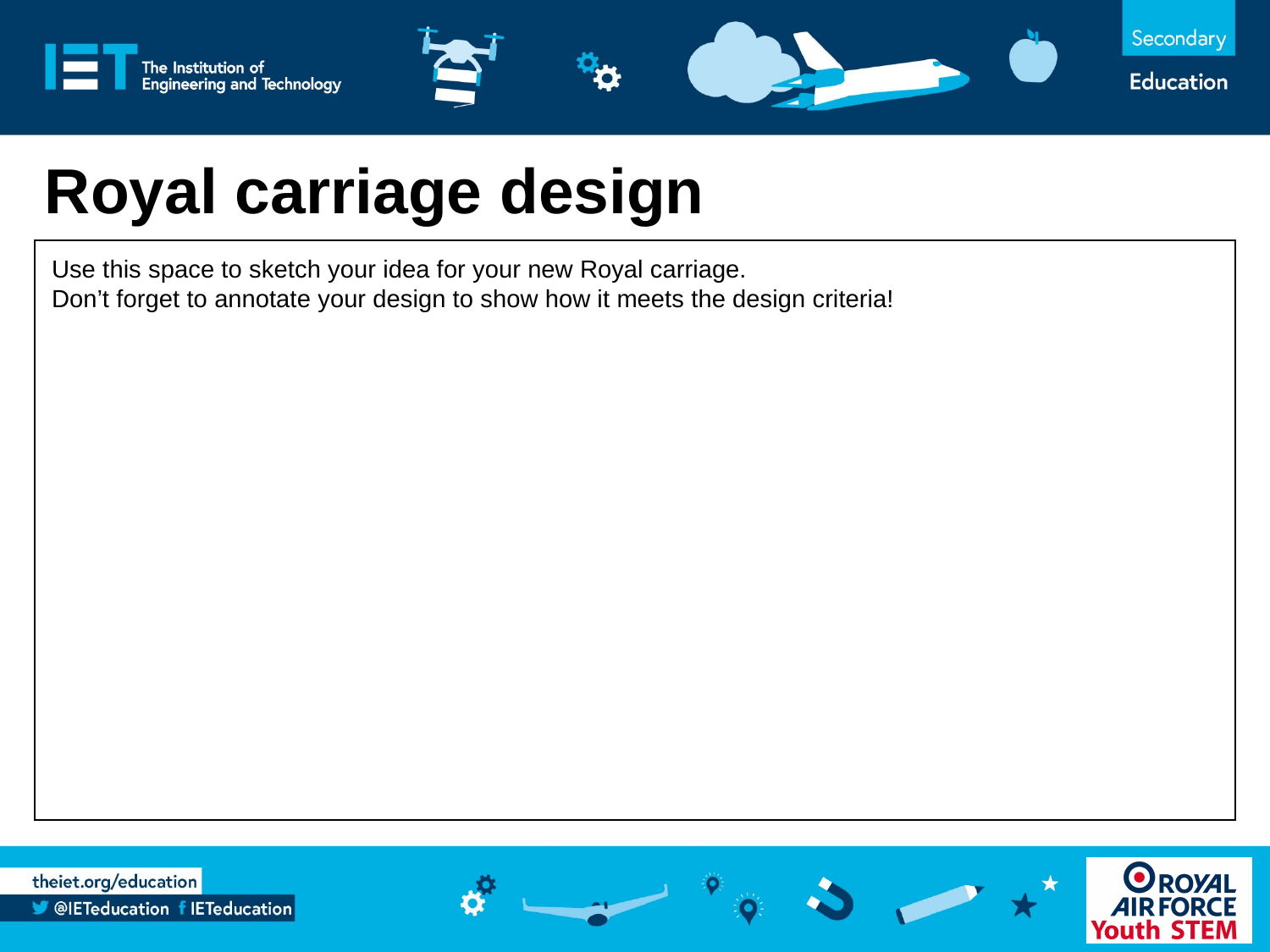

# Royal carriage design

Use this space to sketch your idea for your new Royal carriage.
Don’t forget to annotate your design to show how it meets the design criteria!